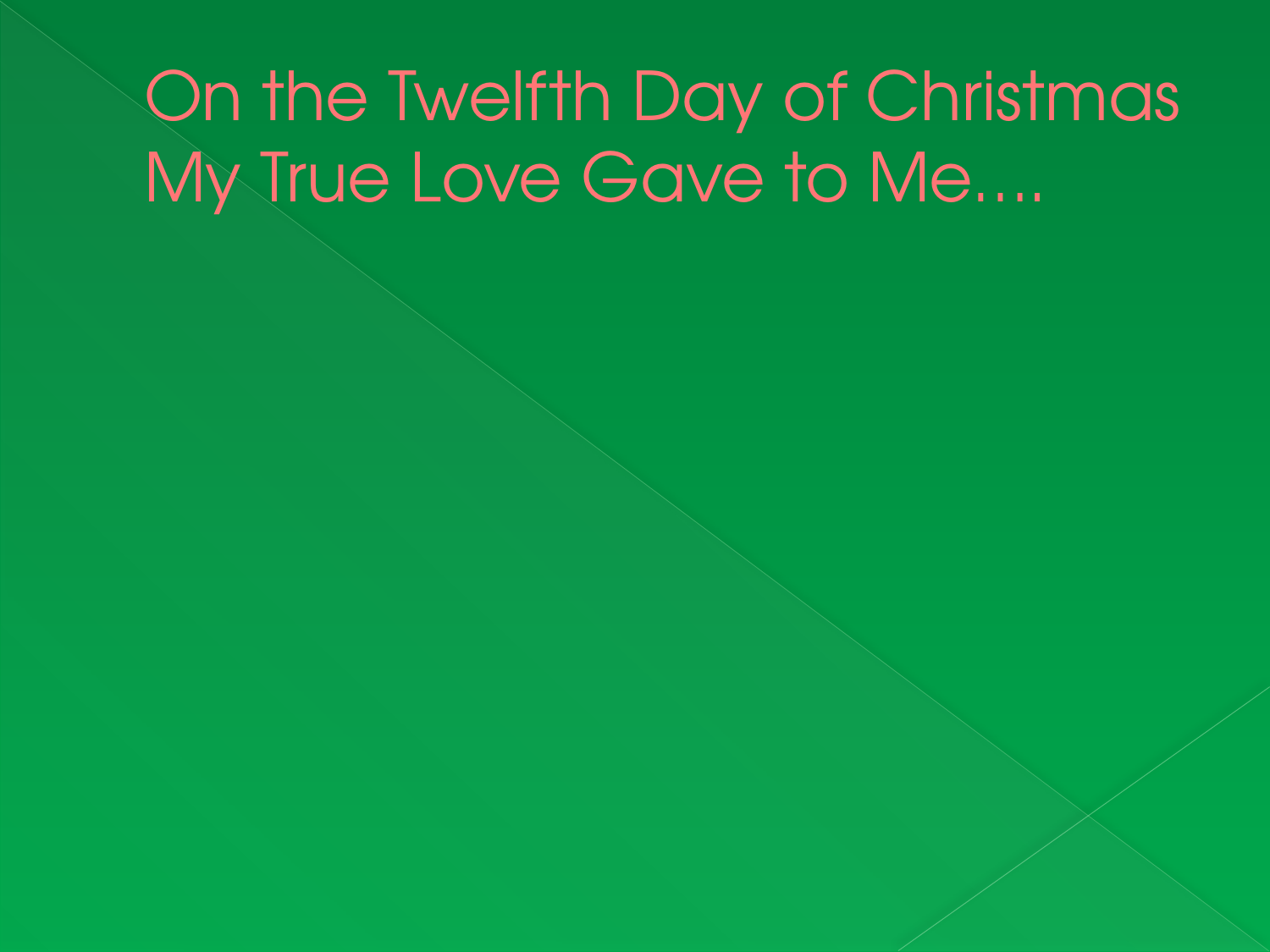

# On the Twelfth Day of Christmas My True Love Gave to Me….